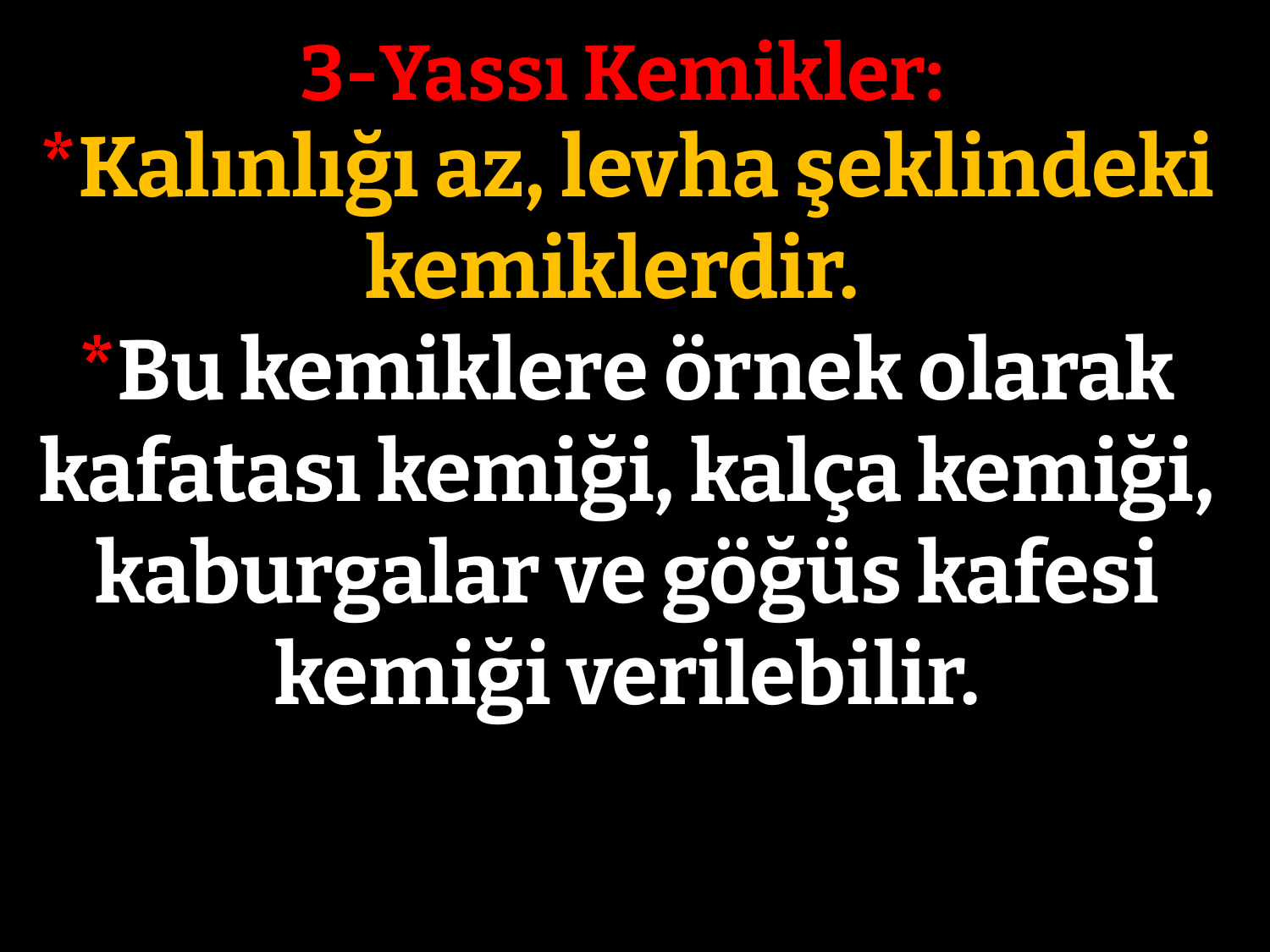

3-Yassı Kemikler:
*Kalınlığı az, levha şeklindeki kemiklerdir.
*Bu kemiklere örnek olarak kafatası kemiği, kalça kemiği, kaburgalar ve göğüs kafesi kemiği verilebilir.
#